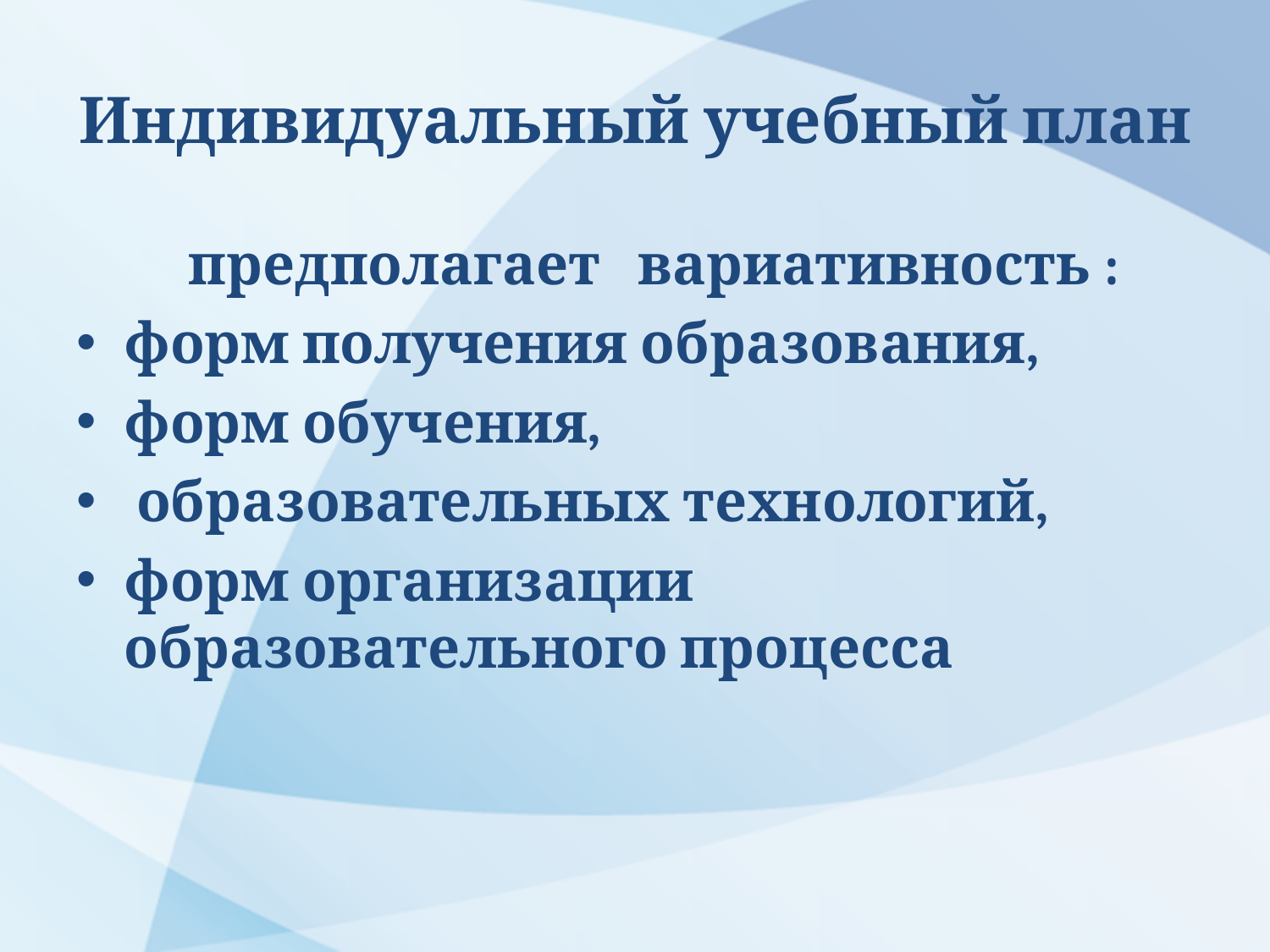

# Индивидуальный учебный план
         предполагает   вариативность :
форм получения образования,
форм обучения,
 образовательных технологий,
форм организации образовательного процесса